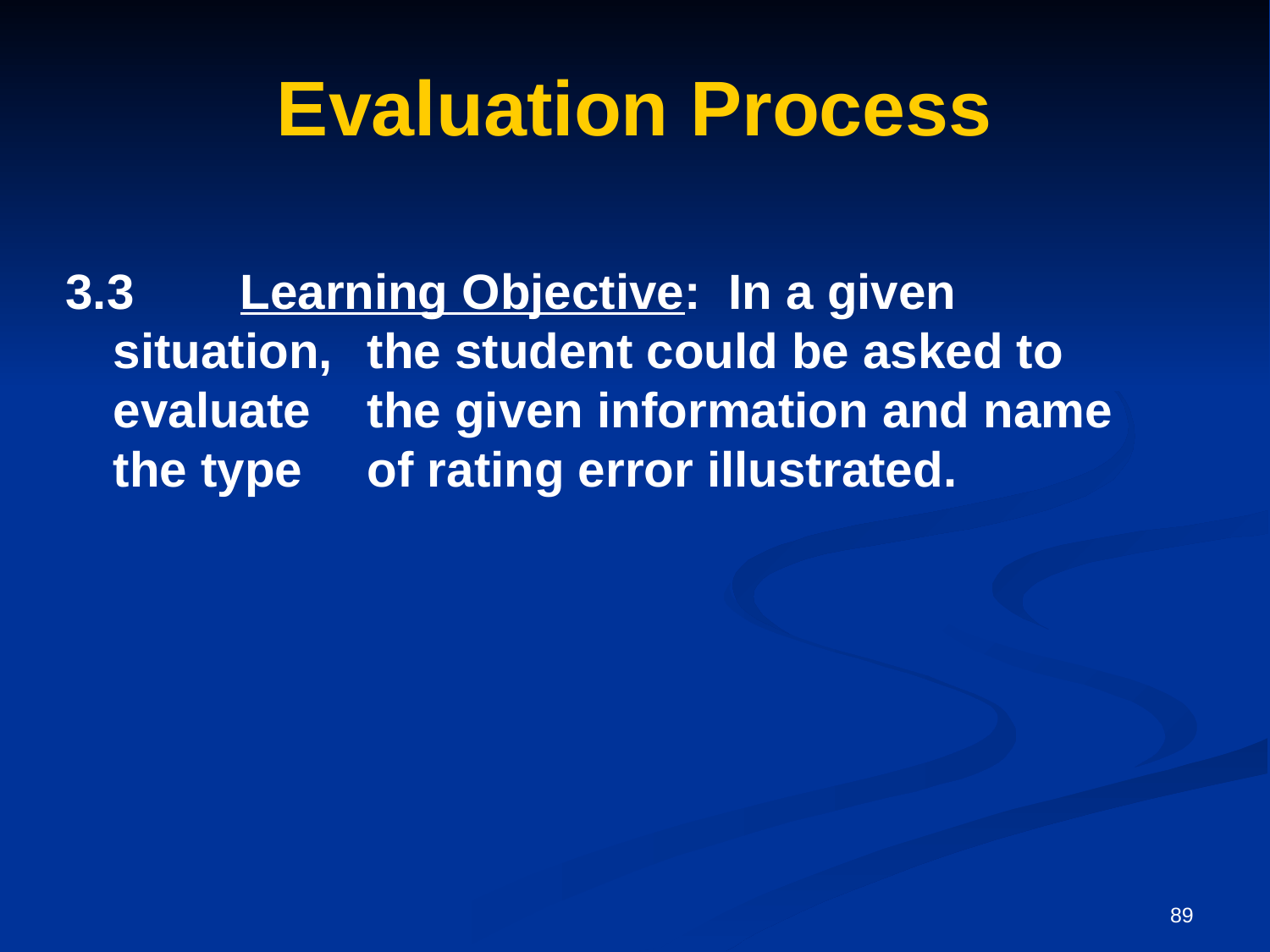

# Evaluation Process
3.3	Learning Objective:  In a given situation, 	the student could be asked to evaluate 	the given information and name the type 	of rating error illustrated.

89